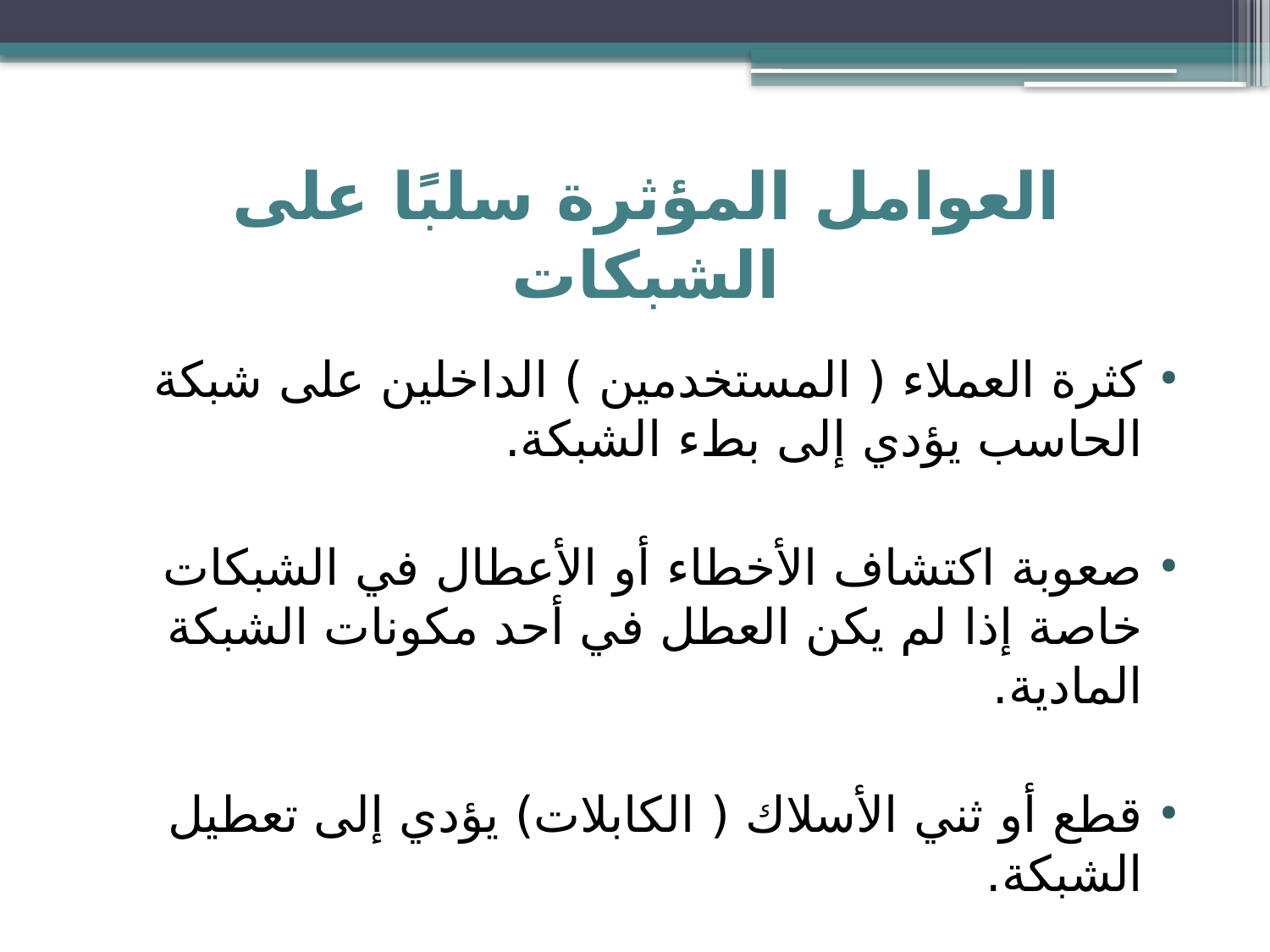

# العوامل المؤثرة سلبًا على  الشبكات
كثرة العملاء ( المستخدمين ) الداخلين على شبكة الحاسب يؤدي إلى بطء الشبكة.

صعوبة اكتشاف الأخطاء أو الأعطال في الشبكات خاصة إذا لم يكن العطل في أحد مكونات الشبكة المادية.

قطع أو ثني الأسلاك ( الكابلات) يؤدي إلى تعطيل الشبكة.